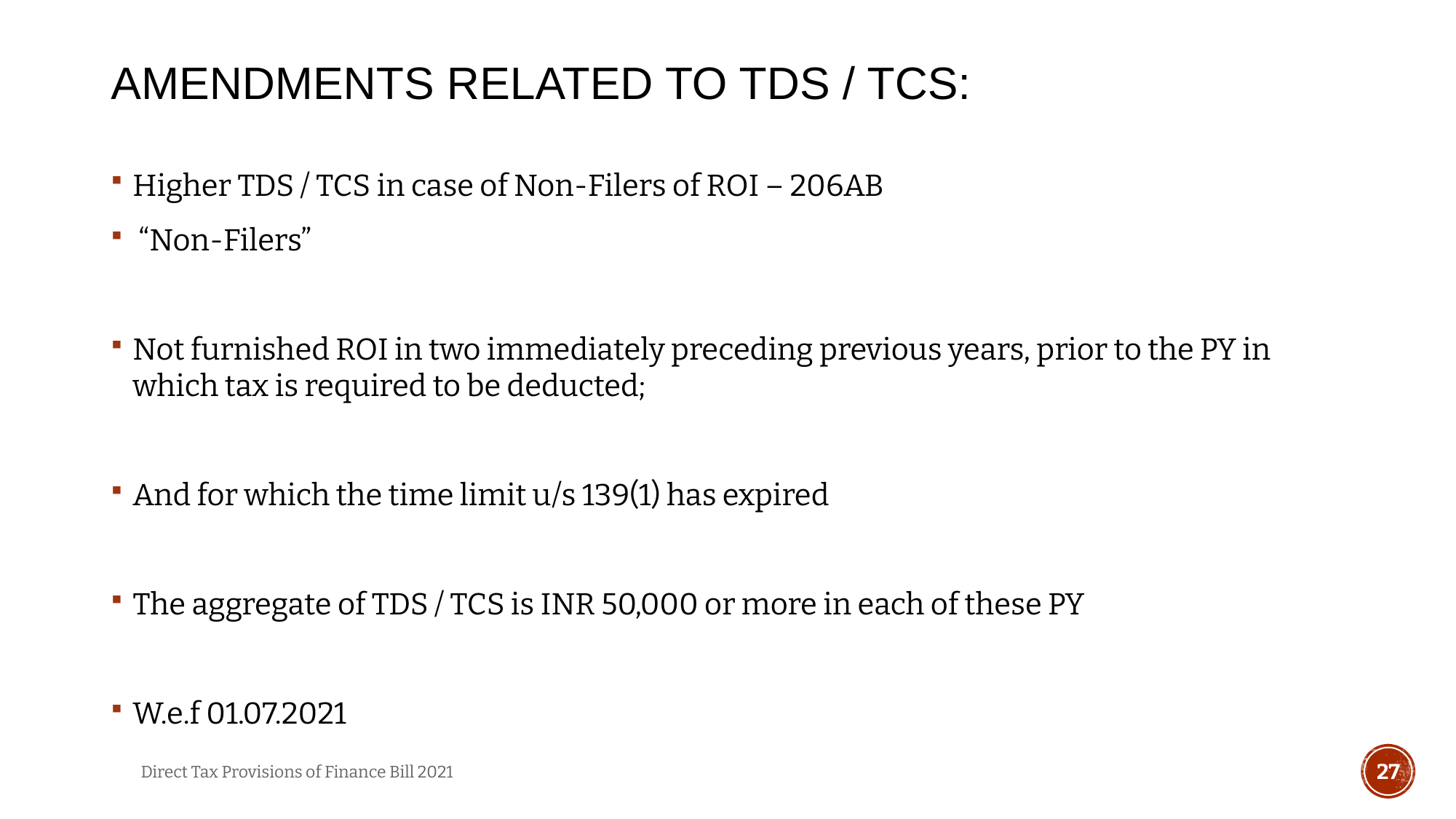

# Amendments related to TDS / TCS:
Higher TDS / TCS in case of Non-Filers of ROI – 206AB
 “Non-Filers”

Not furnished ROI in two immediately preceding previous years, prior to the PY in which tax is required to be deducted;

And for which the time limit u/s 139(1) has expired

The aggregate of TDS / TCS is INR 50,000 or more in each of these PY

W.e.f 01.07.2021

Direct Tax Provisions of Finance Bill 2021
27